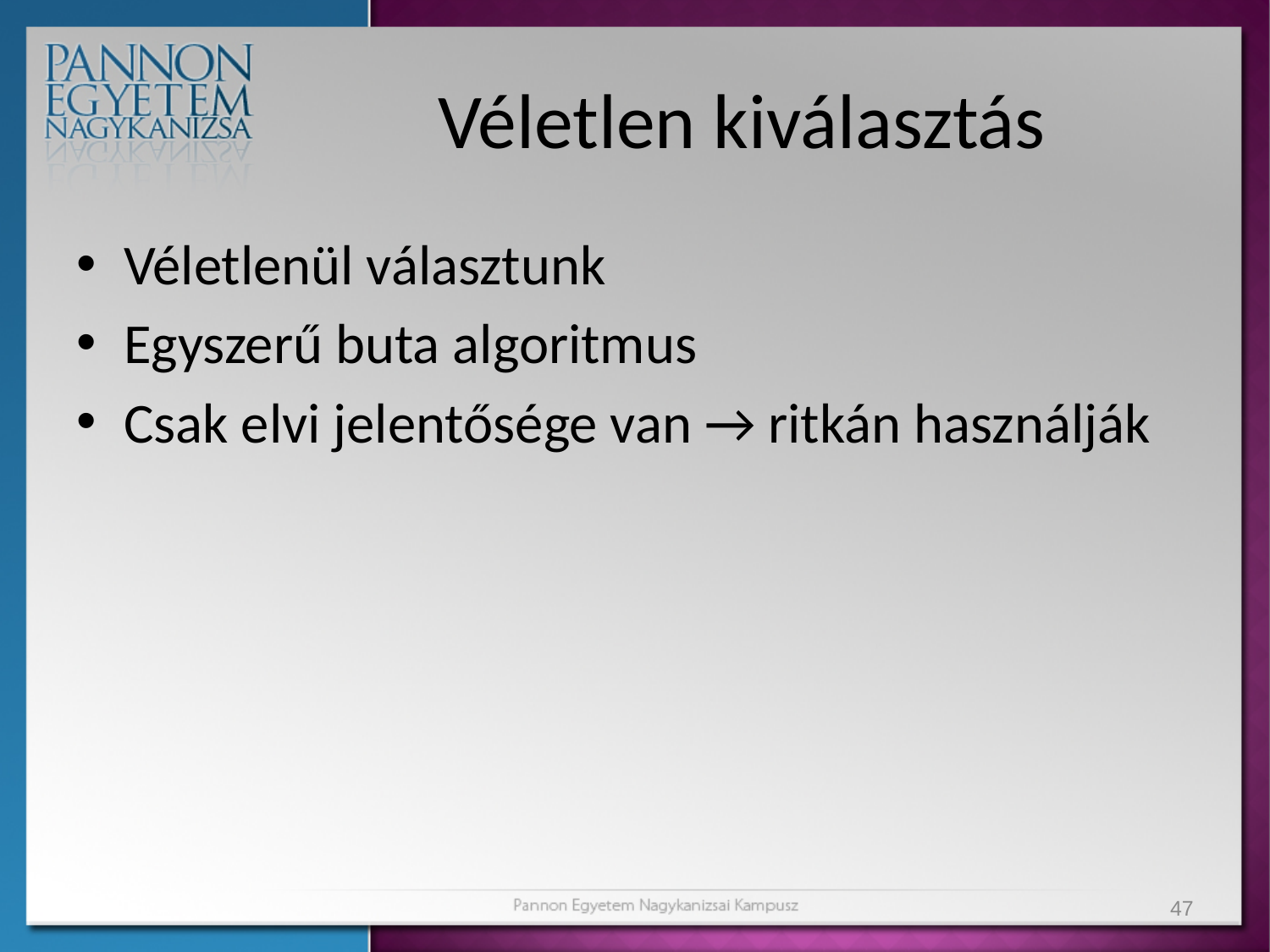

# Véletlen kiválasztás
Véletlenül választunk
Egyszerű buta algoritmus
Csak elvi jelentősége van → ritkán használják
47